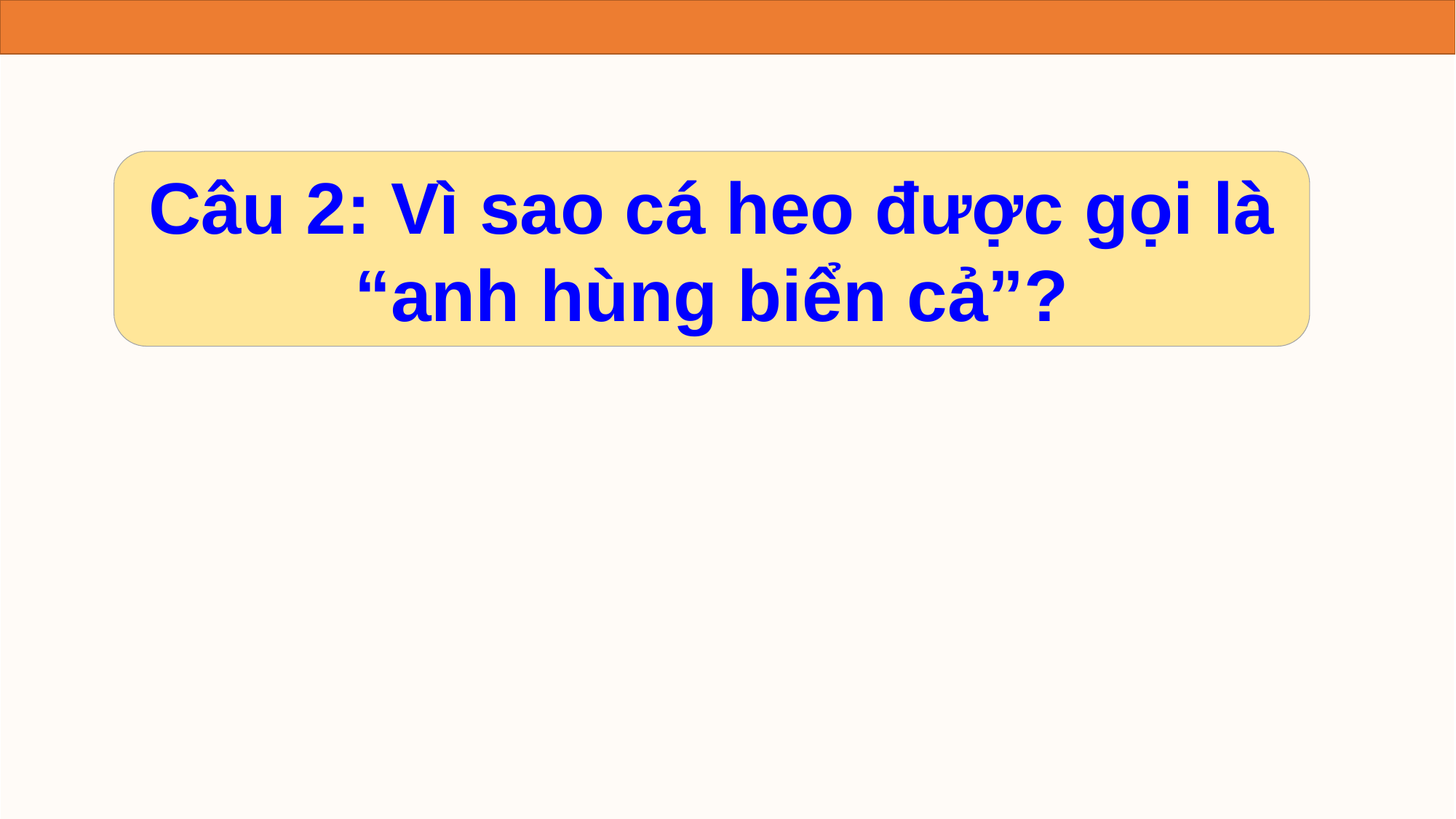

Câu 2: Vì sao cá heo được gọi là “anh hùng biển cả”?